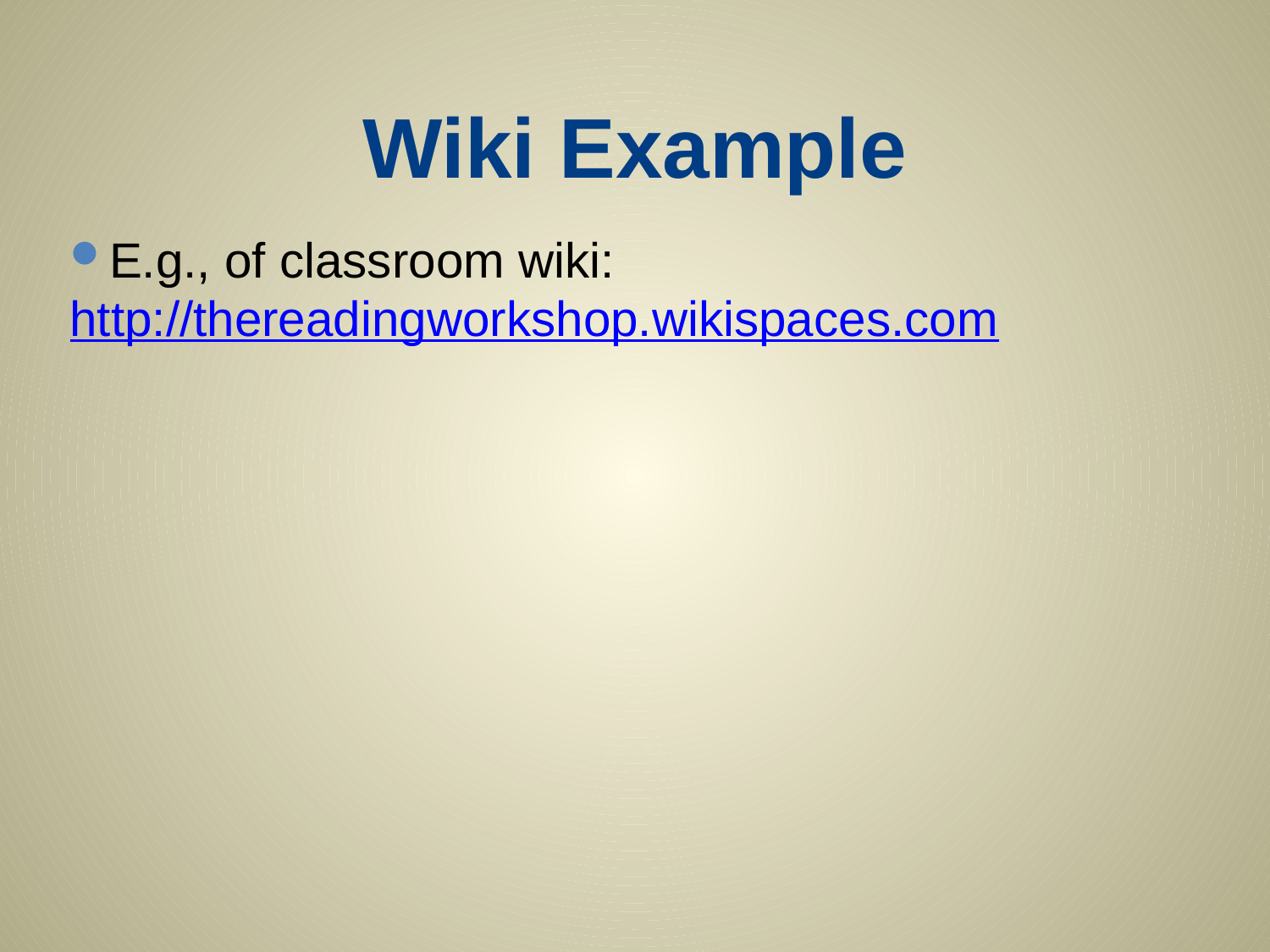

# Wiki Example
E.g., of classroom wiki: http://thereadingworkshop.wikispaces.com